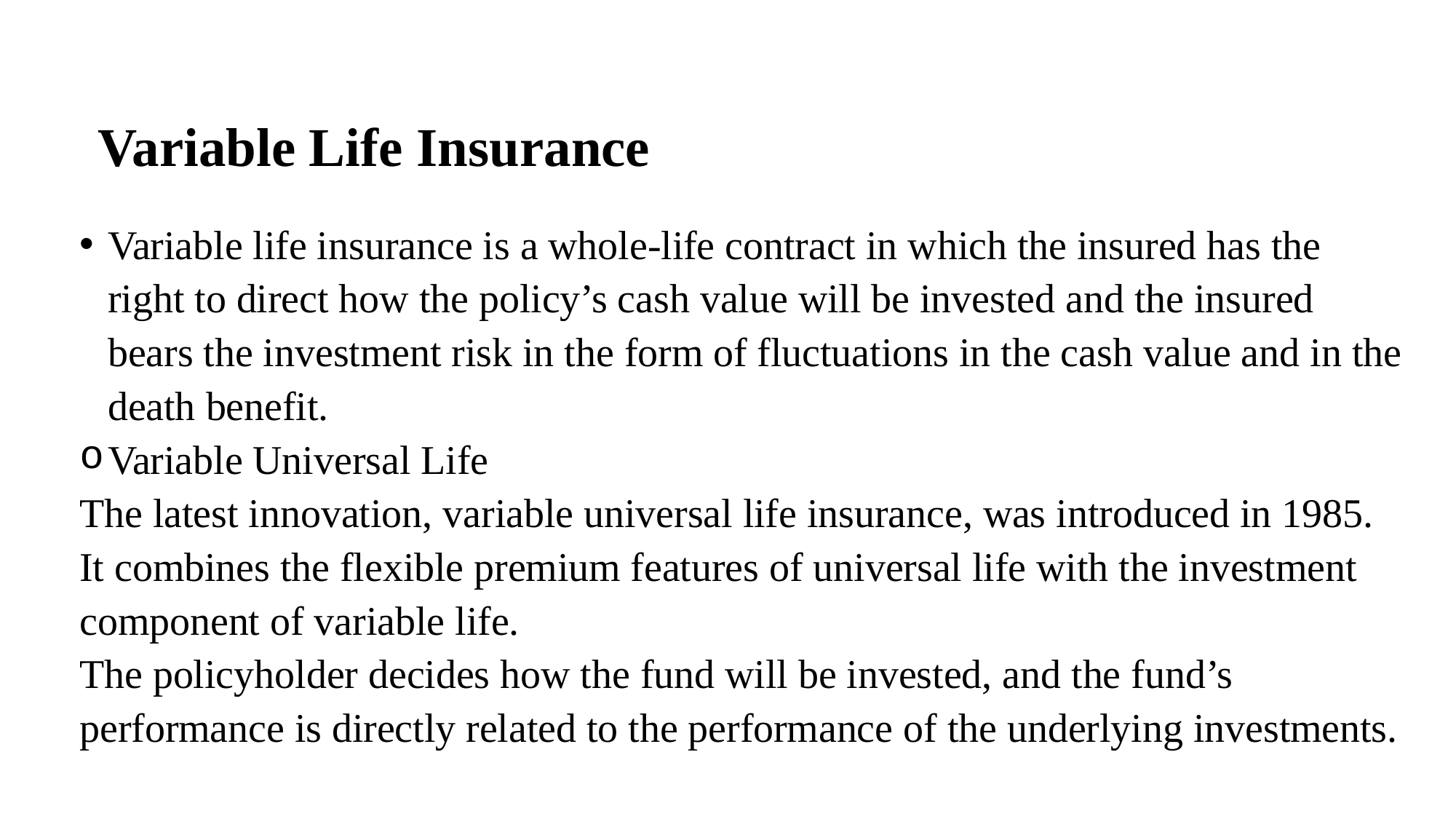

# Variable Life Insurance
Variable life insurance is a whole-life contract in which the insured has the right to direct how the policy’s cash value will be invested and the insured bears the investment risk in the form of fluctuations in the cash value and in the death benefit.
Variable Universal Life
The latest innovation, variable universal life insurance, was introduced in 1985.
It combines the flexible premium features of universal life with the investment component of variable life.
The policyholder decides how the fund will be invested, and the fund’s performance is directly related to the performance of the underlying investments.